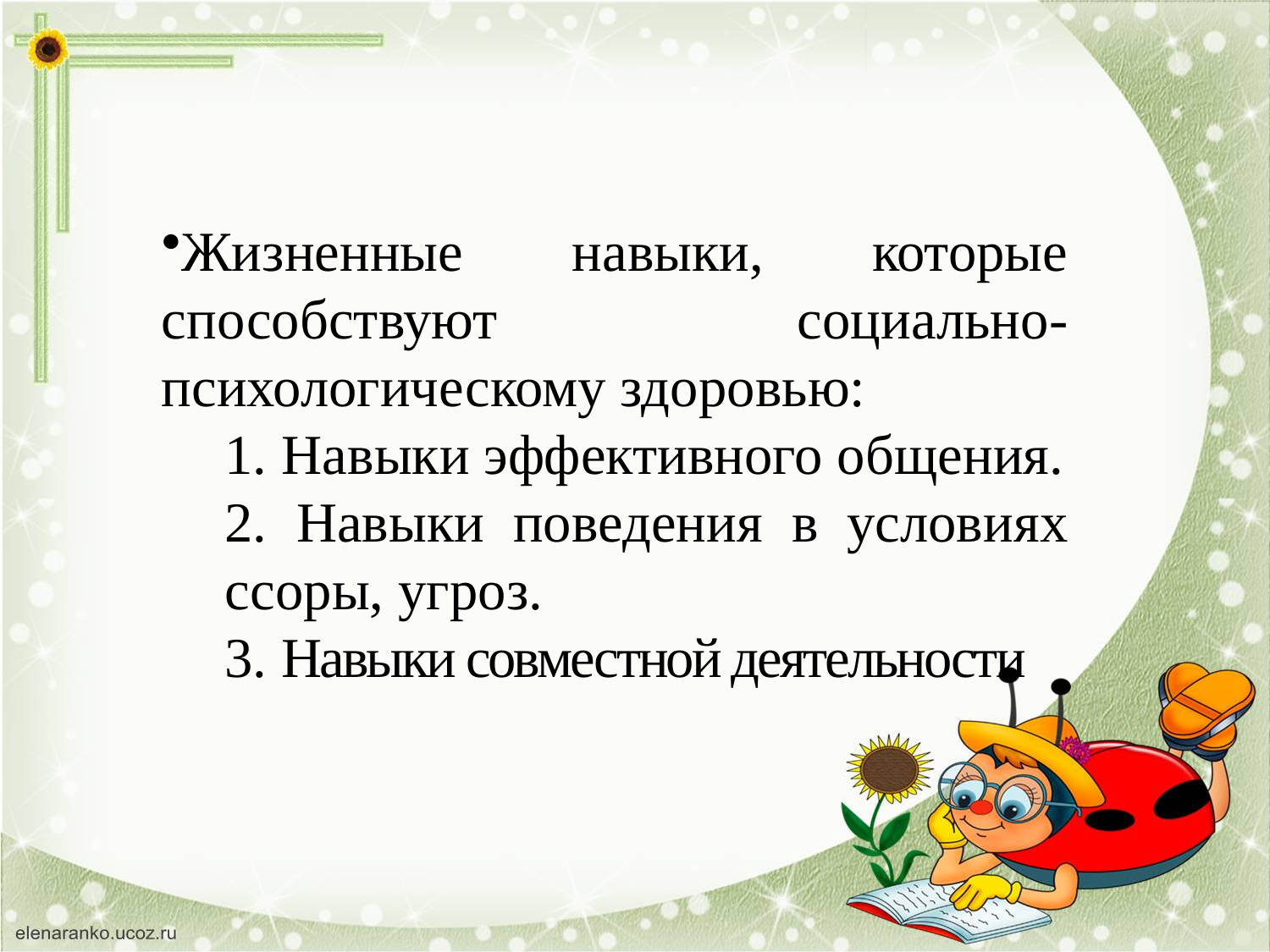

Жизненные навыки, которые способствуют социально-психологическому здоровью:
 Навыки эффективного общения.
 Навыки поведения в условиях ссоры, угроз.
 Навыки совместной деятельности